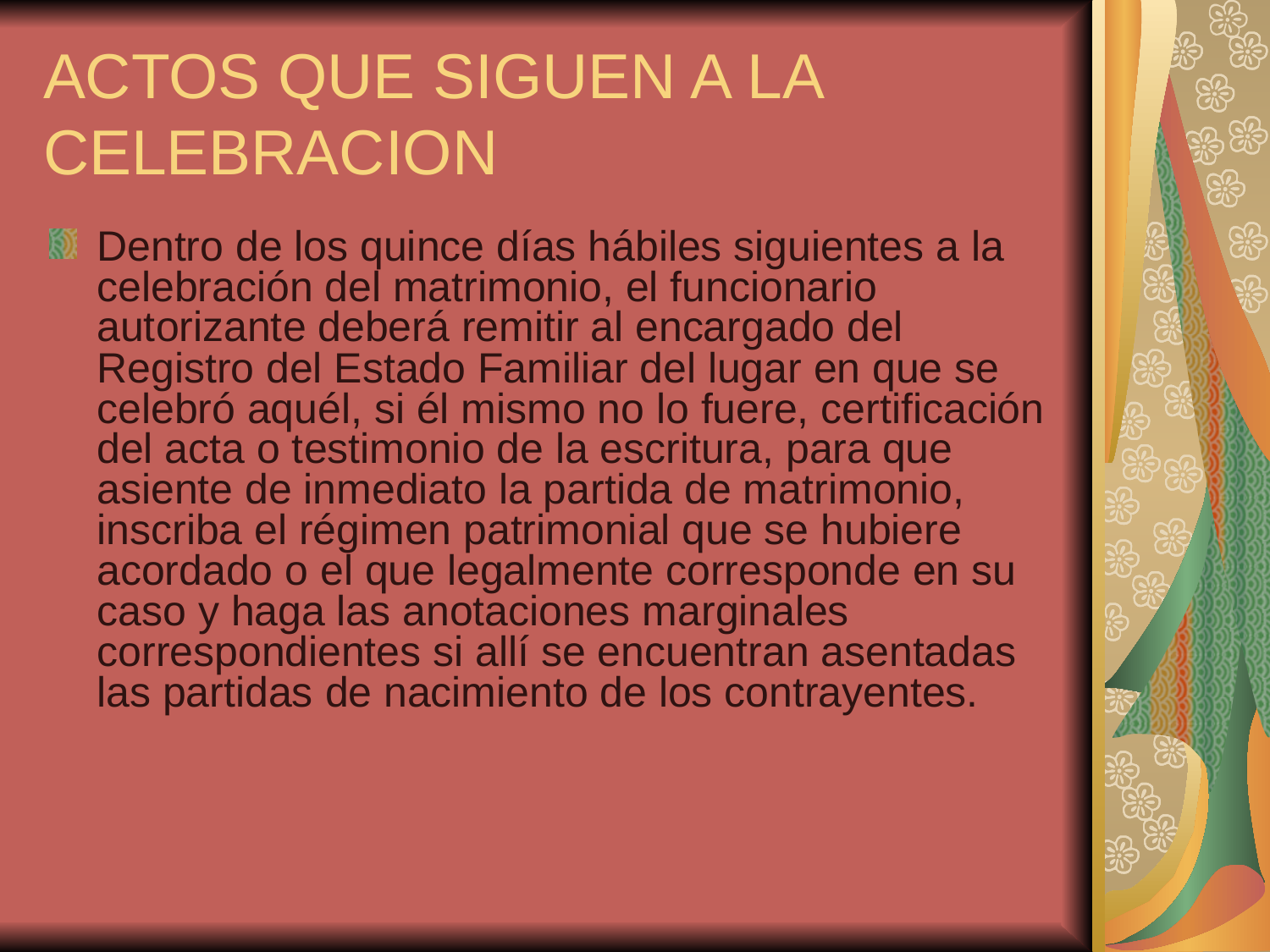

ACTOS QUE SIGUEN A LA CELEBRACION
Dentro de los quince días hábiles siguientes a la celebración del matrimonio, el funcionario autorizante deberá remitir al encargado del Registro del Estado Familiar del lugar en que se celebró aquél, si él mismo no lo fuere, certificación del acta o testimonio de la escritura, para que asiente de inmediato la partida de matrimonio, inscriba el régimen patrimonial que se hubiere acordado o el que legalmente corresponde en su caso y haga las anotaciones marginales correspondientes si allí se encuentran asentadas las partidas de nacimiento de los contrayentes.